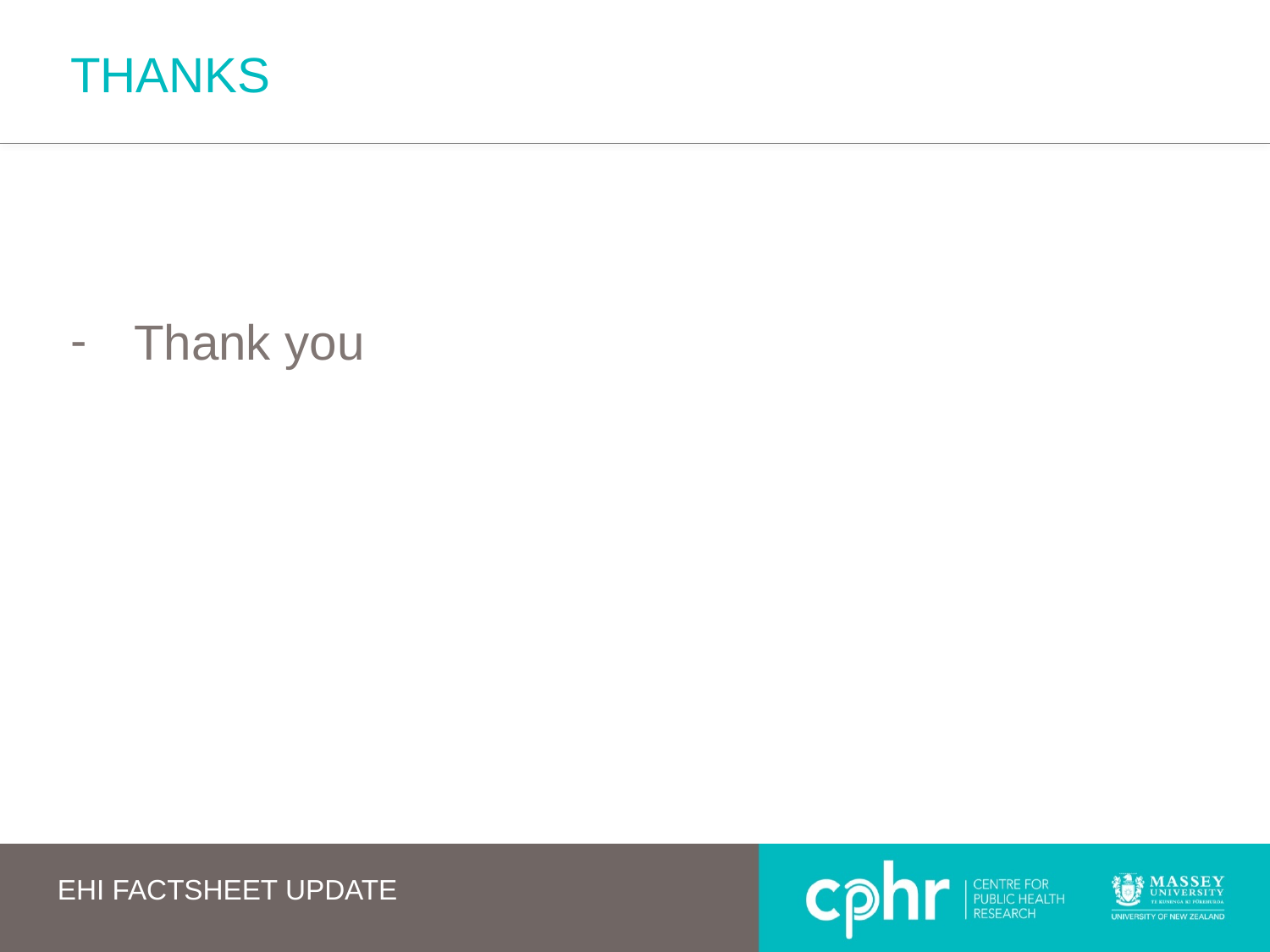

# Thanks

Thank you

EHI FACTSHEET UPDATE